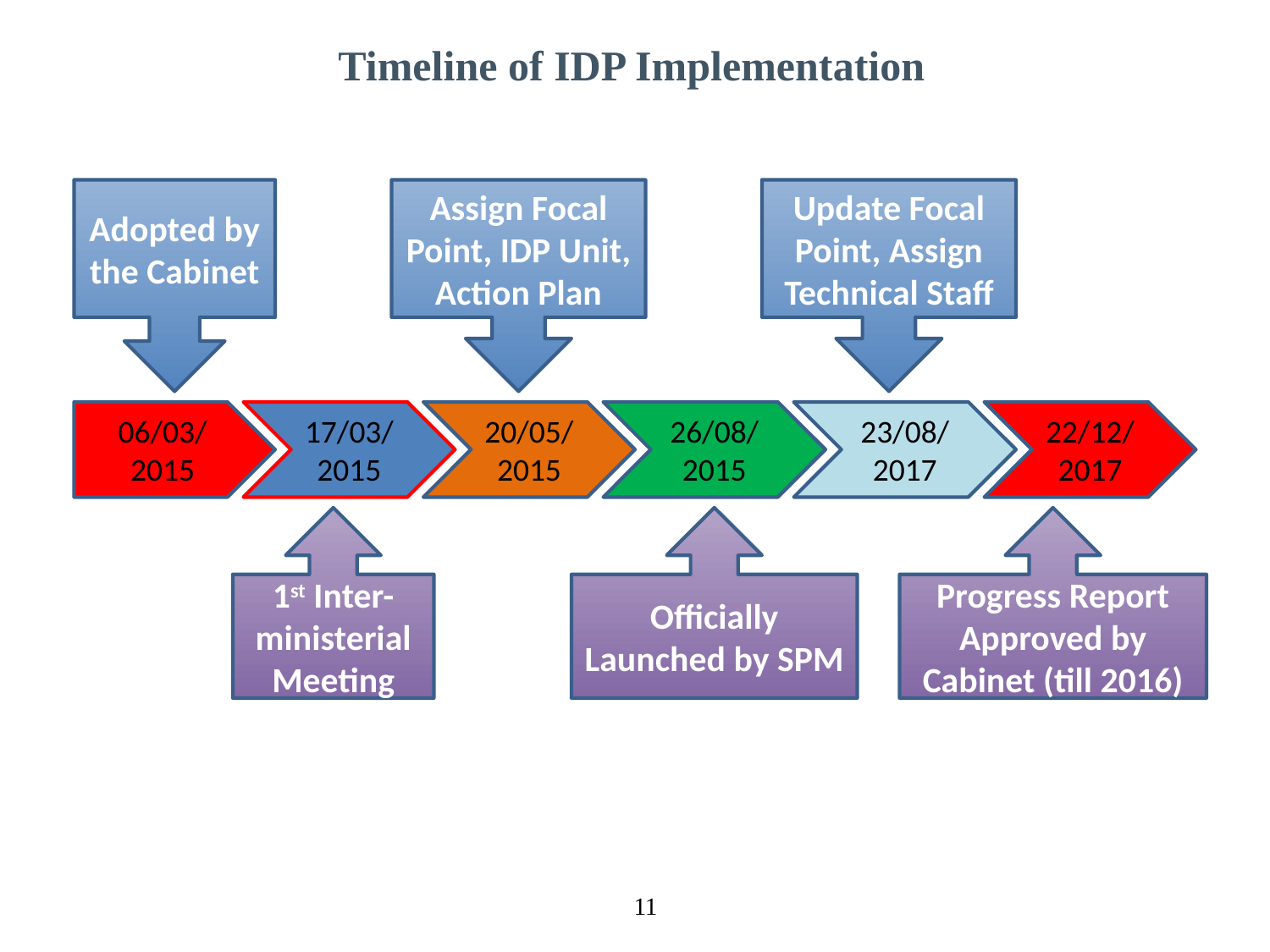

# Timeline of IDP Implementation
Adopted by
the Cabinet
Assign Focal Point, IDP Unit, Action Plan
Update Focal Point, Assign Technical Staff
06/03/
2015
17/03/2015
20/05/2015
26/08/2015
23/08/2017
22/12/2017
1st Inter-ministerial Meeting
Officially Launched by SPM
Progress Report Approved by Cabinet (till 2016)
11